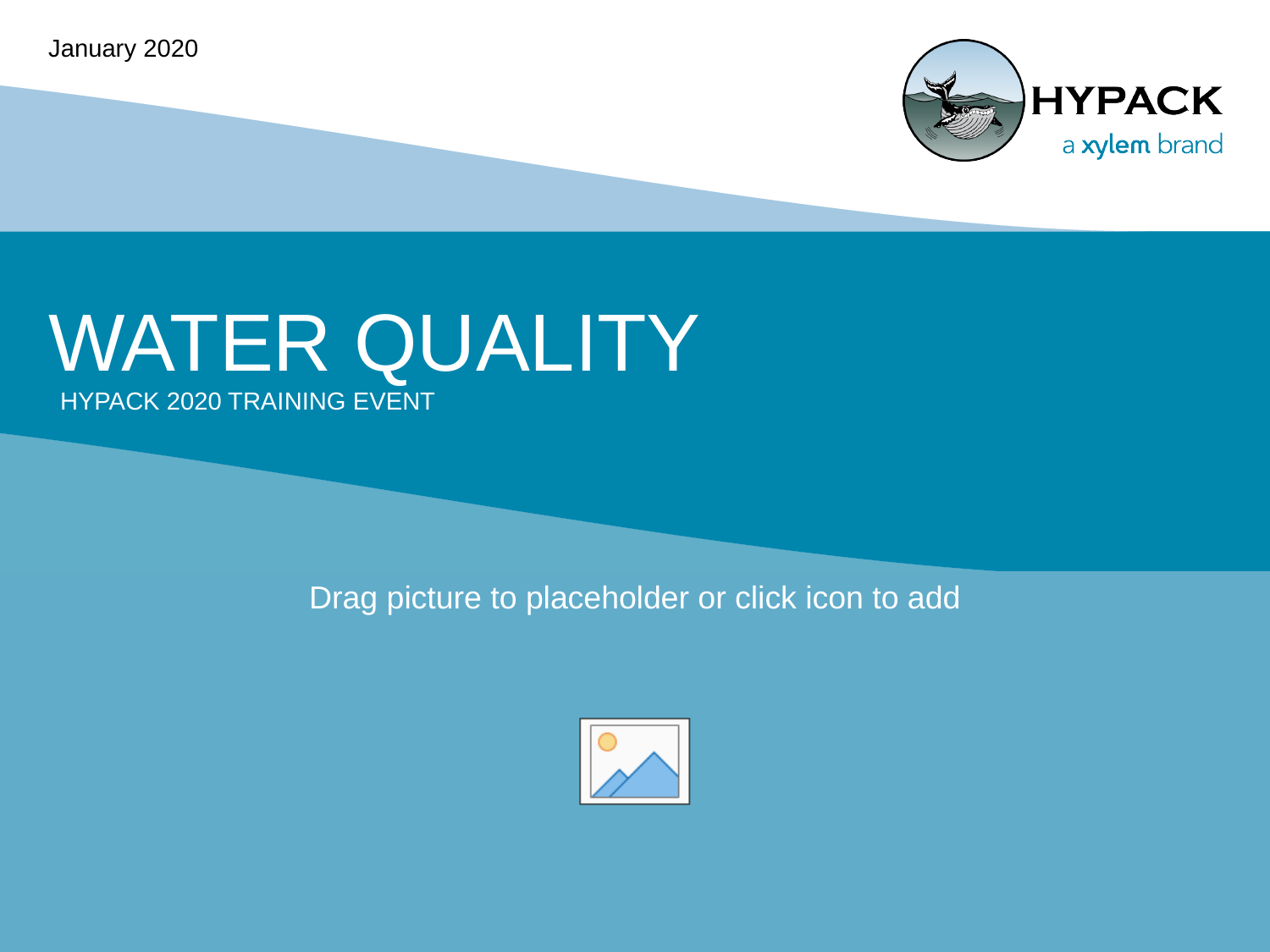

January 2020
# WATER QUALITY
HYPACK 2020 Training Event